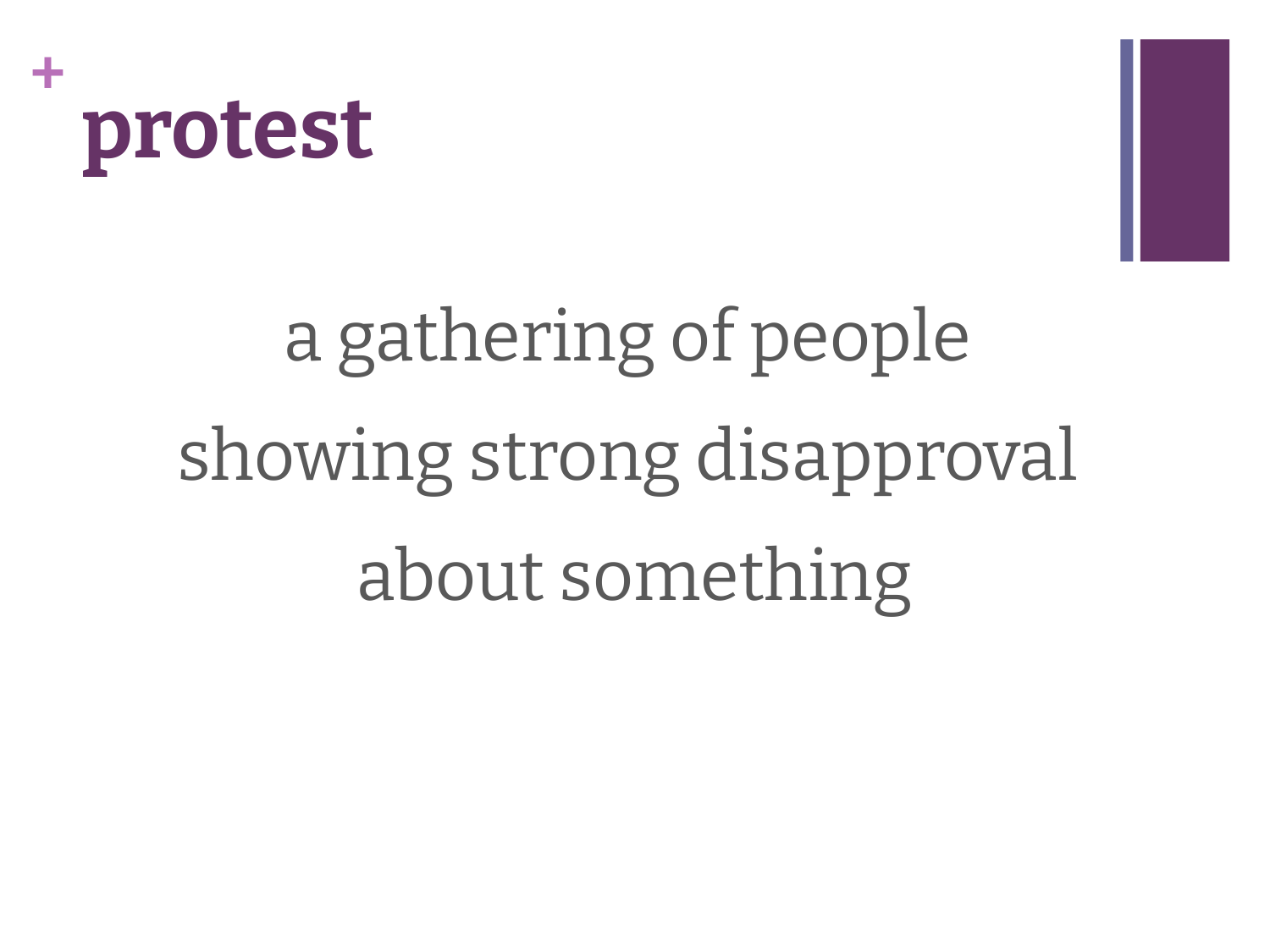

# protest
a gathering of people
showing strong disapproval
about something